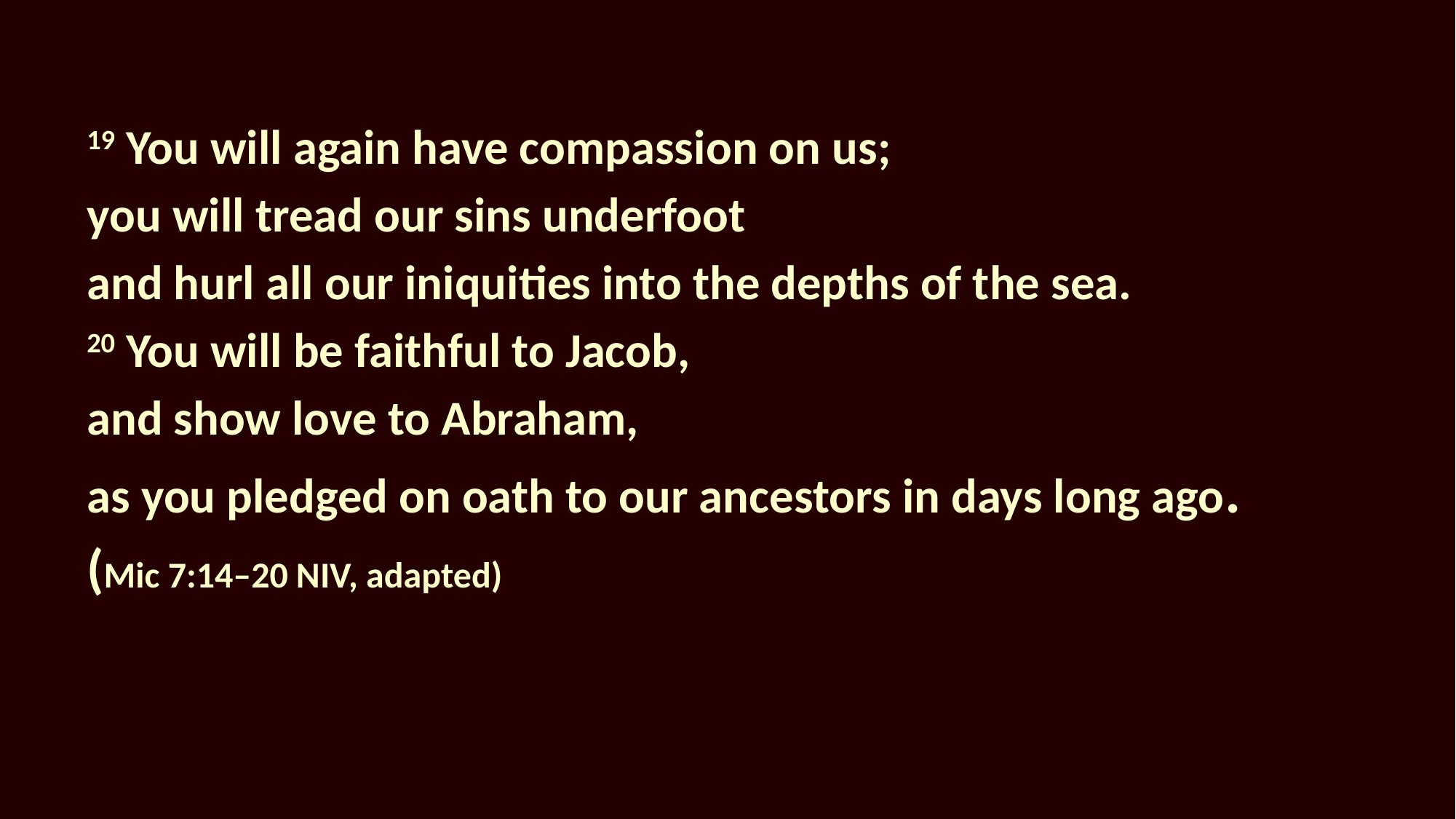

19 You will again have compassion on us;
you will tread our sins underfoot
and hurl all our iniquities into the depths of the sea.
20 You will be faithful to Jacob,
and show love to Abraham,
as you pledged on oath to our ancestors in days long ago.
(Mic 7:14–20 NIV, adapted)